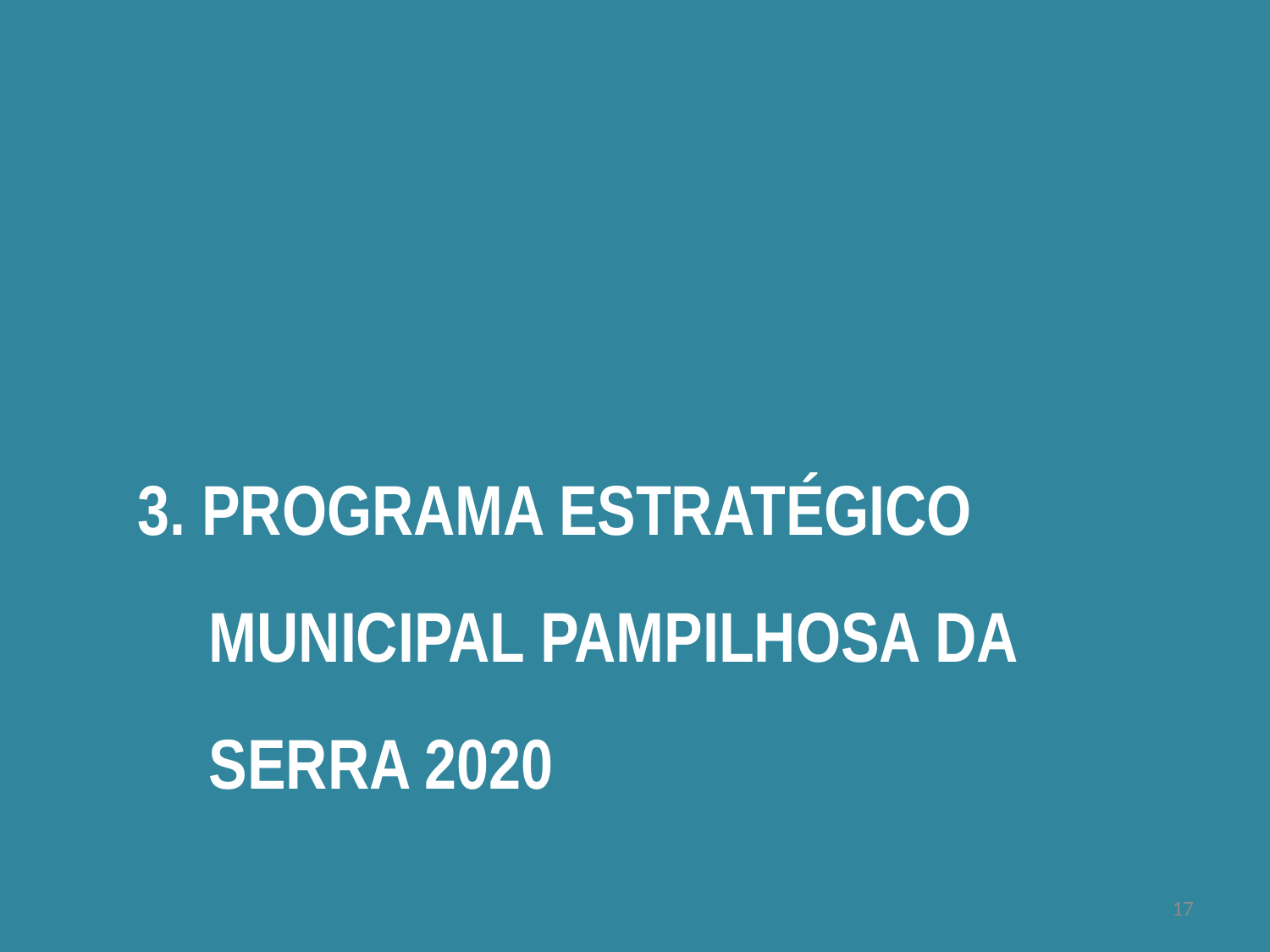

3. Programa Estratégico Municipal Pampilhosa da Serra 2020
17